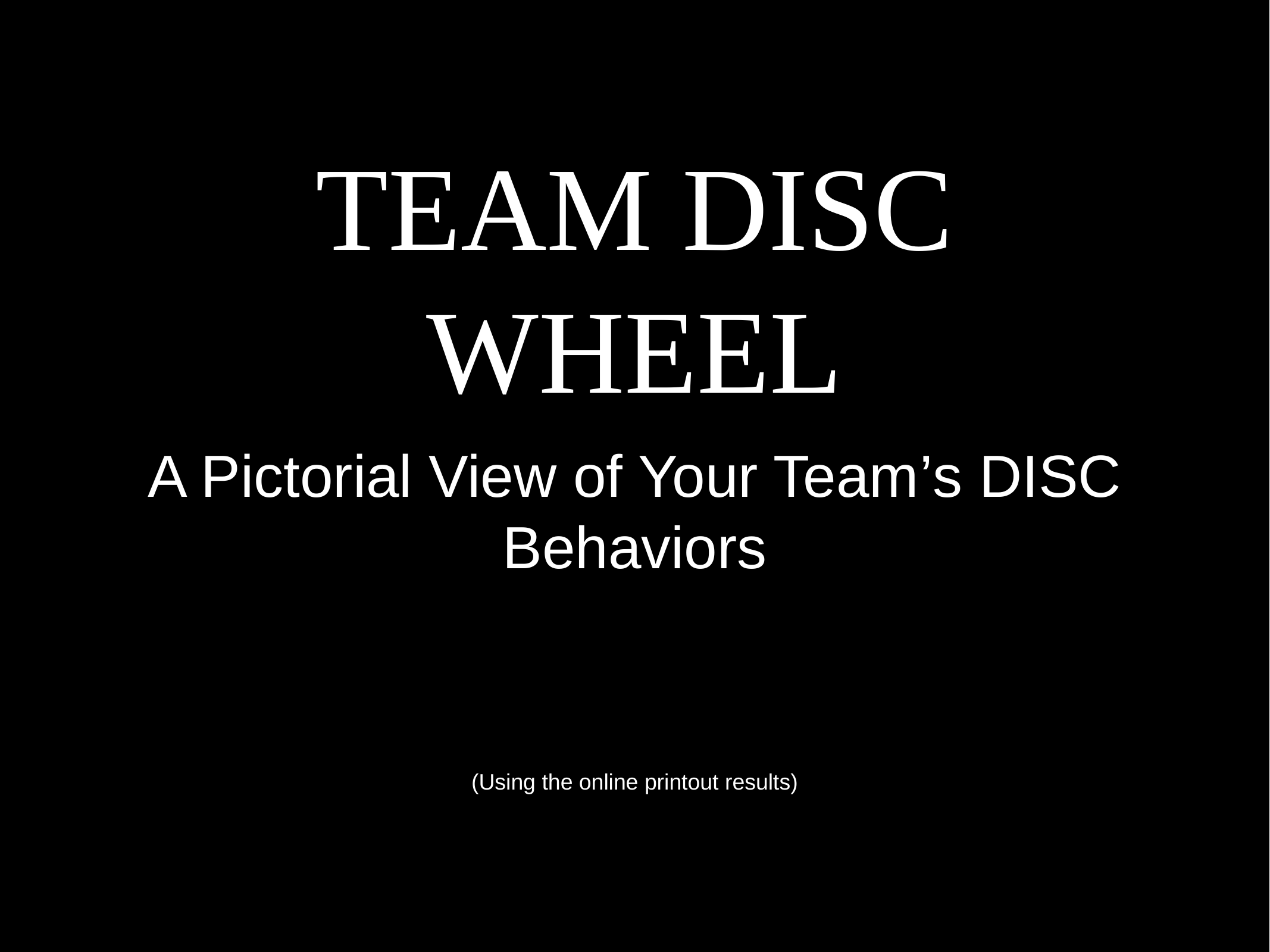

# TEAM DISC WHEEL
A Pictorial View of Your Team’s DISC Behaviors

(Using the online printout results)